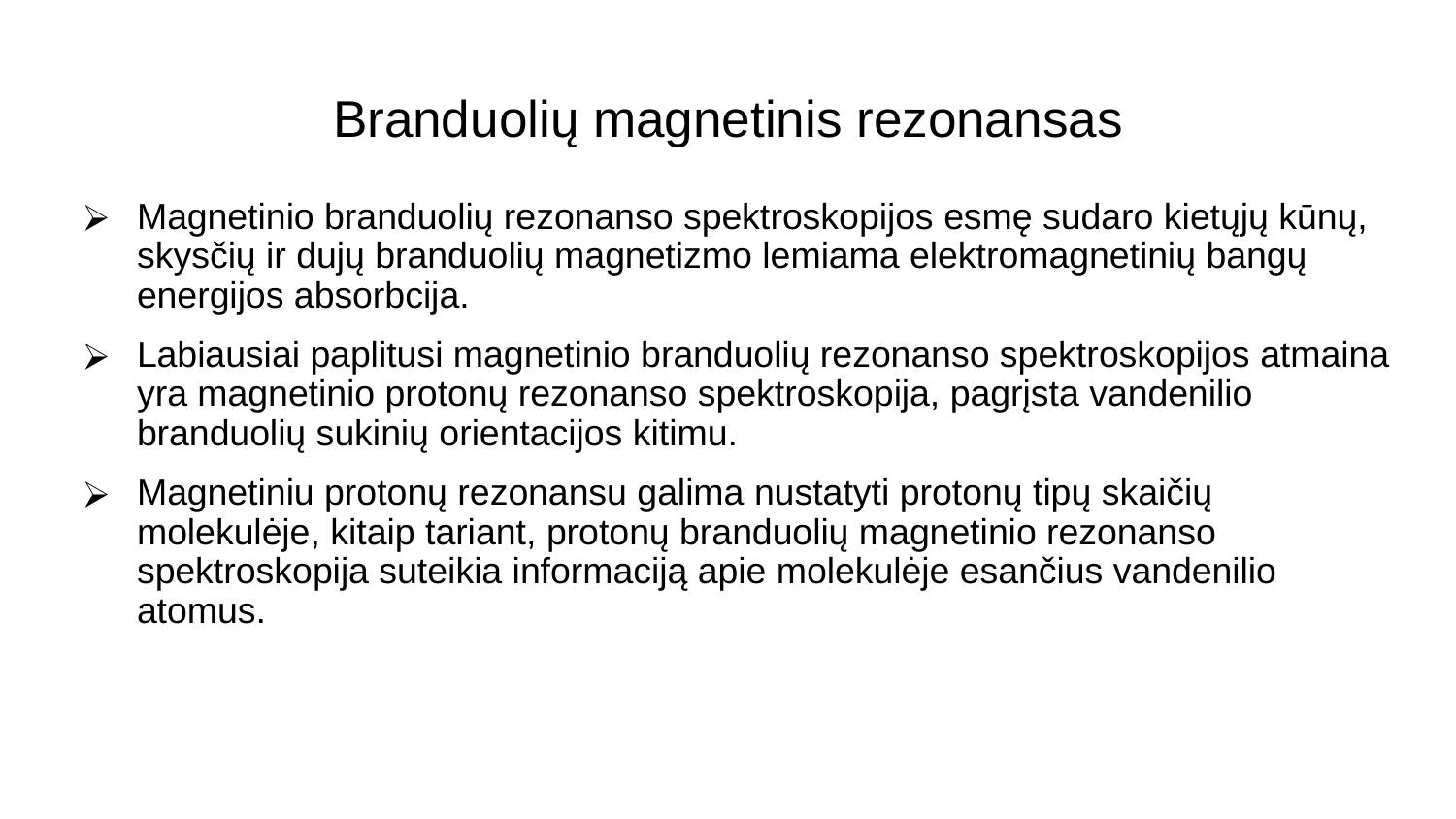

# Branduolių magnetinis rezonansas
Magnetinio branduolių rezonanso spektroskopijos esmę sudaro kietųjų kūnų, skysčių ir dujų branduolių magnetizmo lemiama elektromagnetinių bangų energijos absorbcija.
Labiausiai paplitusi magnetinio branduolių rezonanso spektroskopijos atmaina yra magnetinio protonų rezonanso spektroskopija, pagrįsta vandenilio branduolių sukinių orientacijos kitimu.
Magnetiniu protonų rezonansu galima nustatyti protonų tipų skaičių molekulėje, kitaip tariant, protonų branduolių magnetinio rezonanso spektroskopija suteikia informaciją apie molekulėje esančius vandenilio atomus.